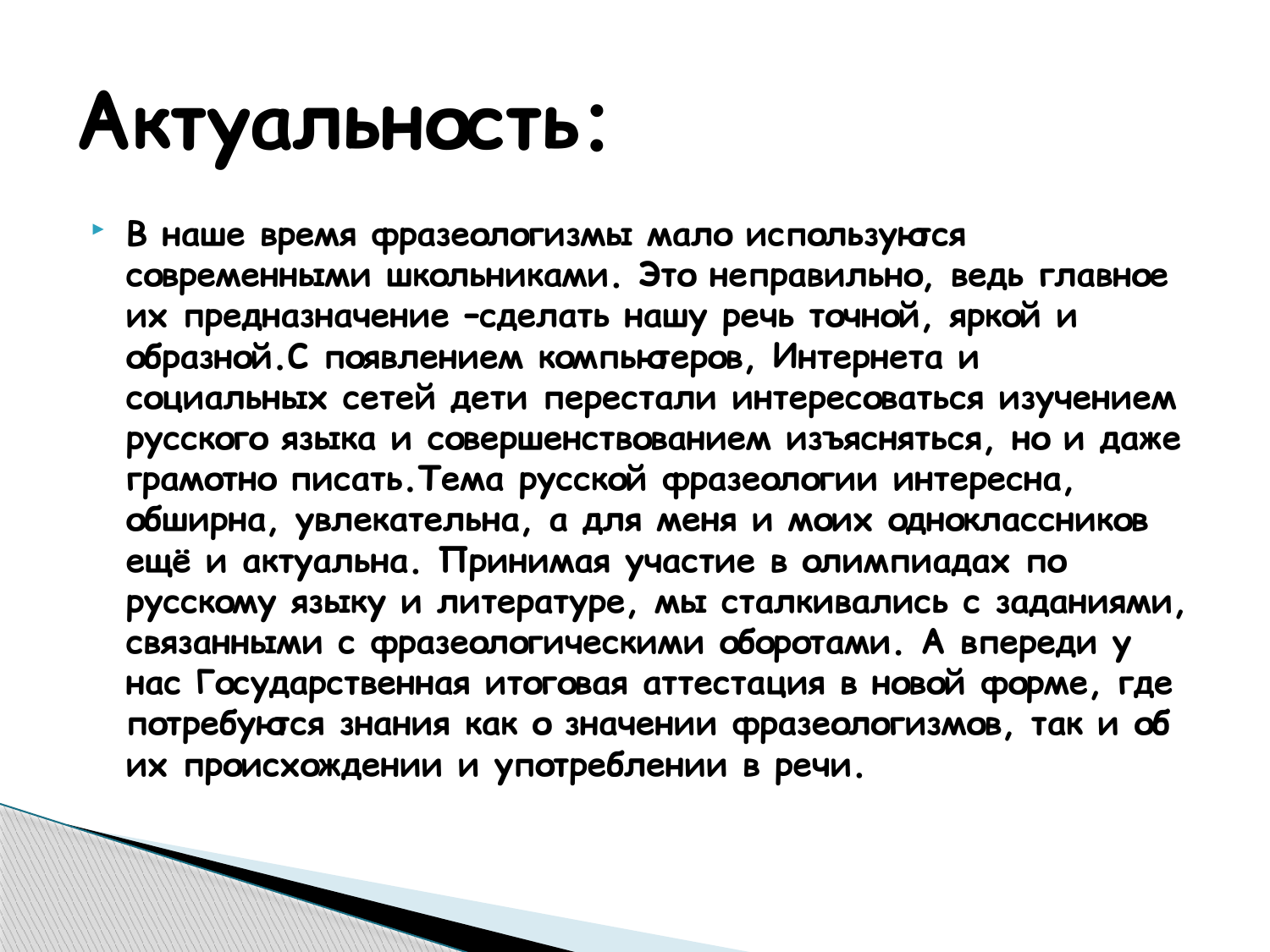

# Актуальность:
В наше время фразеологизмы мало используются современными школьниками. Это неправильно, ведь главное их предназначение –сделать нашу речь точной, яркой и образной.С появлением компьютеров, Интернета и социальных сетей дети перестали интересоваться изучением русского языка и совершенствованием изъясняться, но и даже грамотно писать.Тема русской фразеологии интересна, обширна, увлекательна, а для меня и моих одноклассников ещё и актуальна. Принимая участие в олимпиадах по русскому языку и литературе, мы сталкивались с заданиями, связанными с фразеологическими оборотами. А впереди у нас Государственная итоговая аттестация в новой форме, где потребуются знания как о значении фразеологизмов, так и об их происхождении и употреблении в речи.